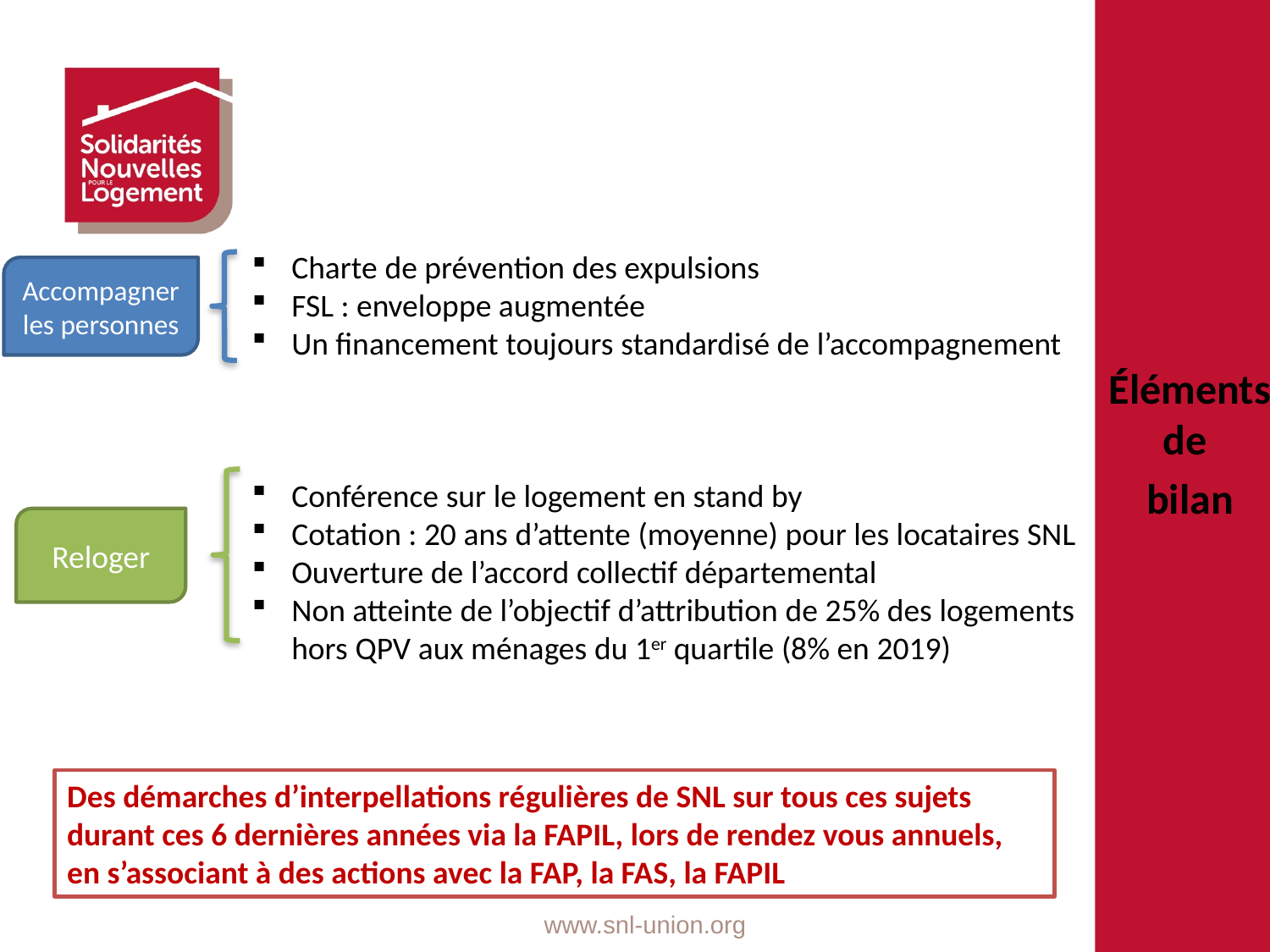

Éléments de
bilan
Charte de prévention des expulsions
FSL : enveloppe augmentée
Un financement toujours standardisé de l’accompagnement

Conférence sur le logement en stand by
Cotation : 20 ans d’attente (moyenne) pour les locataires SNL
Ouverture de l’accord collectif départemental
Non atteinte de l’objectif d’attribution de 25% des logements hors QPV aux ménages du 1er quartile (8% en 2019)

Accompagner les personnes

Reloger
Des démarches d’interpellations régulières de SNL sur tous ces sujets durant ces 6 dernières années via la FAPIL, lors de rendez vous annuels, en s’associant à des actions avec la FAP, la FAS, la FAPIL